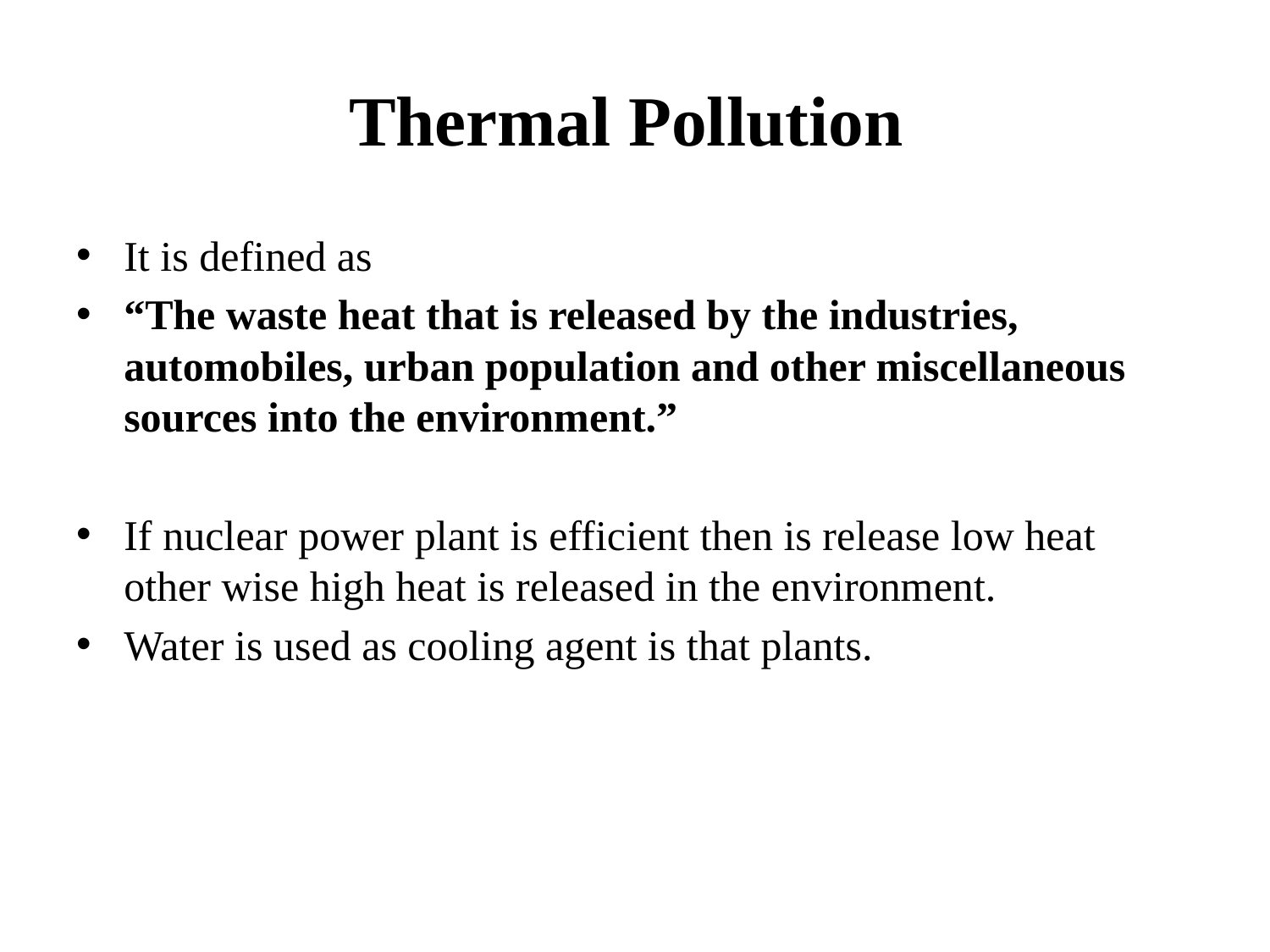

# Thermal Pollution
It is defined as
“The waste heat that is released by the industries, automobiles, urban population and other miscellaneous sources into the environment.”

If nuclear power plant is efficient then is release low heat other wise high heat is released in the environment.
Water is used as cooling agent is that plants.